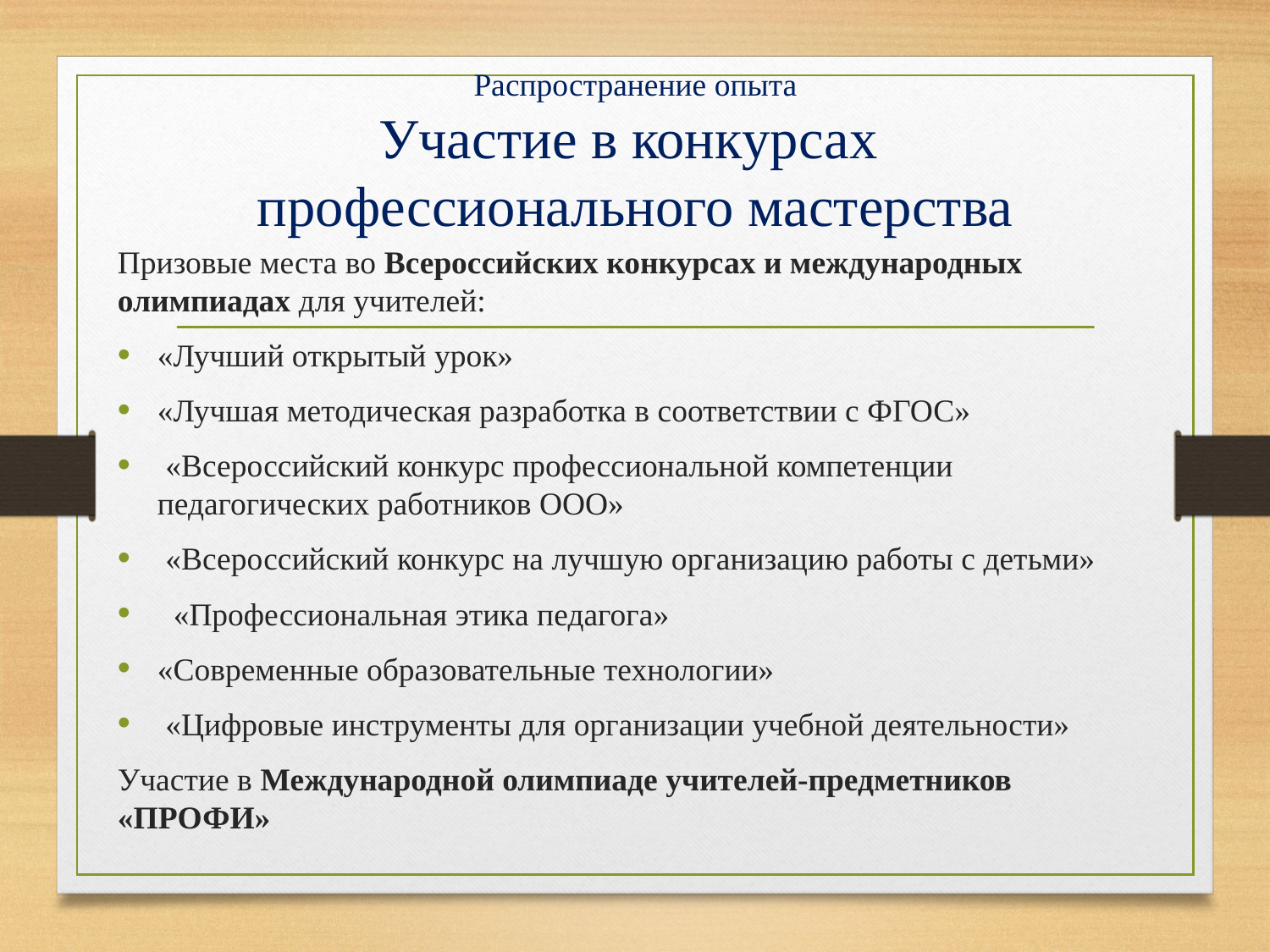

# Распространение опыта Участие в конкурсах профессионального мастерства
Призовые места во Всероссийских конкурсах и международных олимпиадах для учителей:
«Лучший открытый урок»
«Лучшая методическая разработка в соответствии с ФГОС»
 «Всероссийский конкурс профессиональной компетенции педагогических работников ООО»
 «Всероссийский конкурс на лучшую организацию работы с детьми»
  «Профессиональная этика педагога»
«Современные образовательные технологии»
 «Цифровые инструменты для организации учебной деятельности»
Участие в Международной олимпиаде учителей-предметников «ПРОФИ»